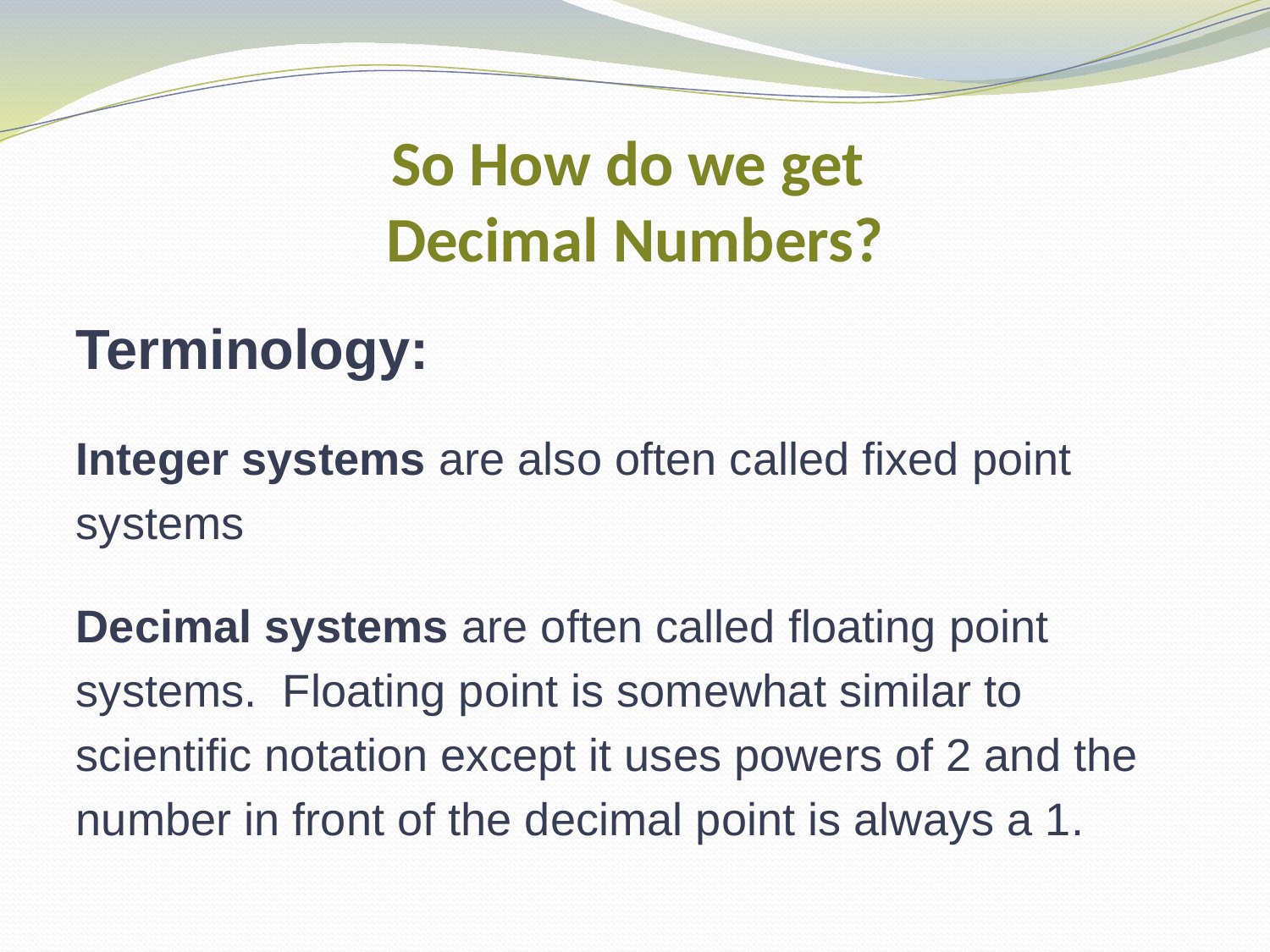

# So How do we get Decimal Numbers?
Terminology:

Integer systems are also often called fixed point
systems

Decimal systems are often called floating point
systems.  Floating point is somewhat similar to
scientific notation except it uses powers of 2 and the
number in front of the decimal point is always a 1.